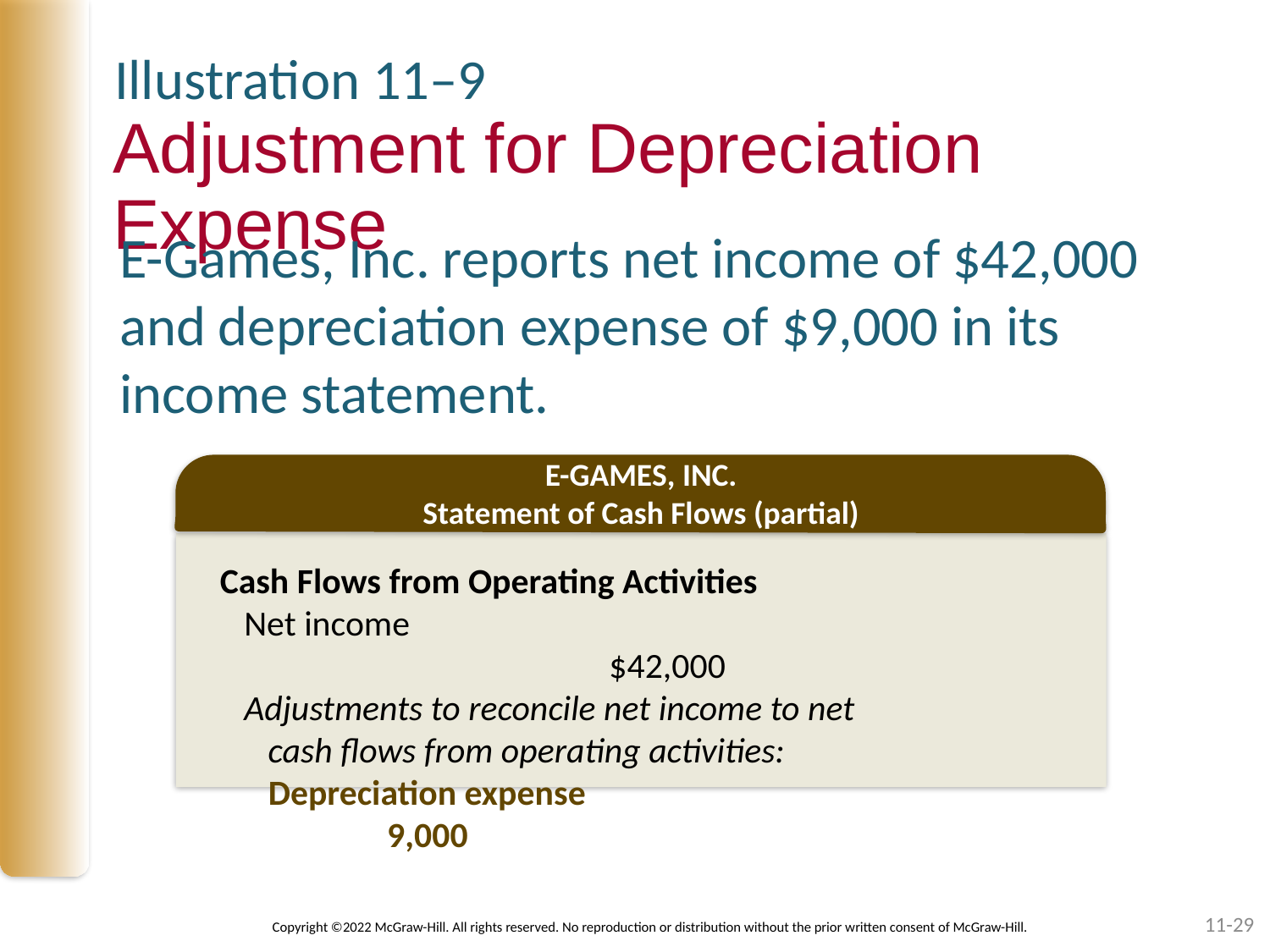

Illustration 11–9
# Adjustment for Depreciation Expense
E-Games, Inc. reports net income of $42,000 and depreciation expense of $9,000 in its income statement.
E-GAMES, INC.
Statement of Cash Flows (partial)

Cash Flows from Operating Activities
   Net income								 $42,000
   Adjustments to reconcile net income to net
      cash flows from operating activities:
      Depreciation expense					     9,000
11-29
Copyright ©2022 McGraw-Hill. All rights reserved. No reproduction or distribution without the prior written consent of McGraw-Hill.